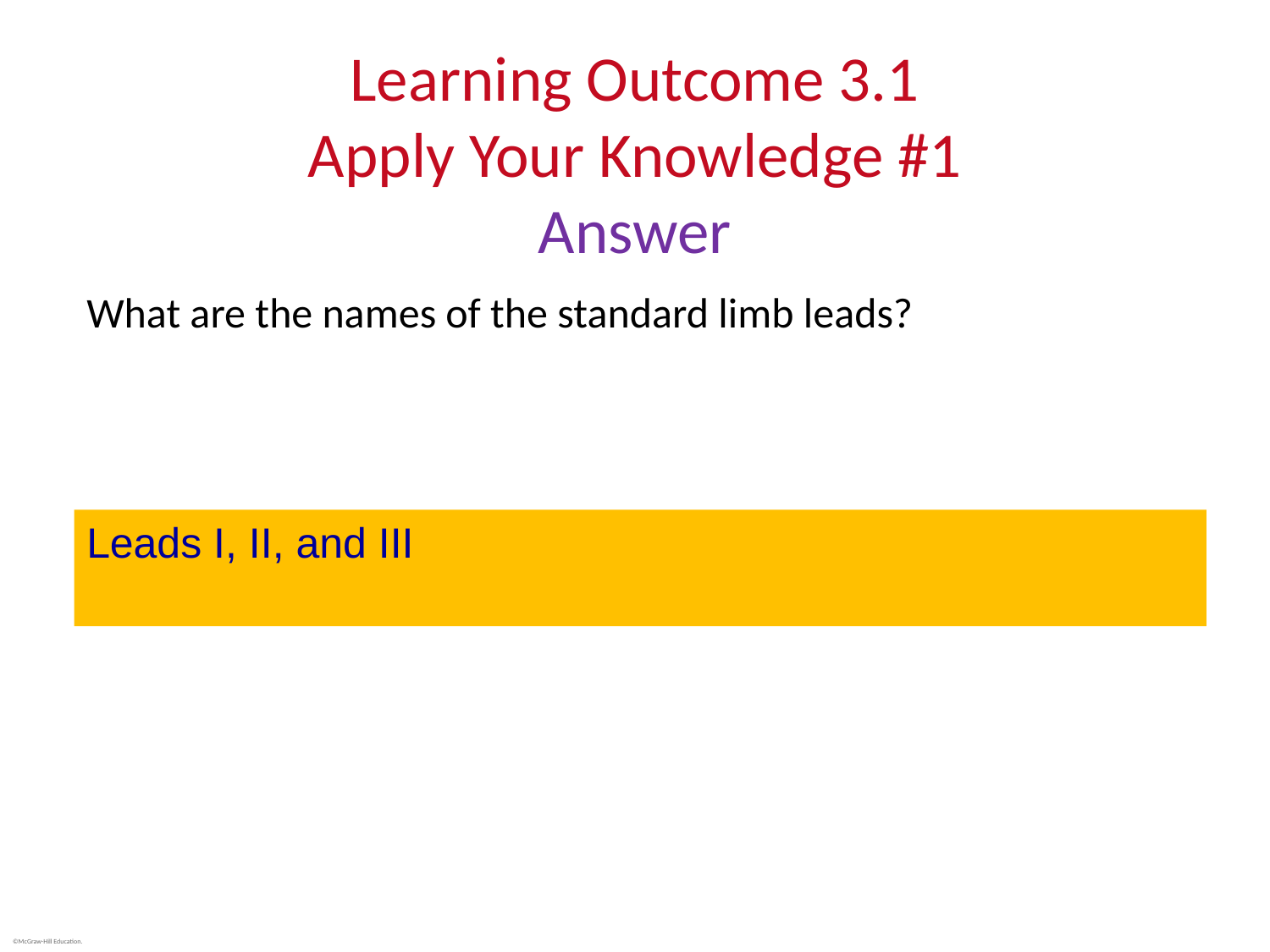

# Learning Outcome 3.1 Apply Your Knowledge #1 Answer
What are the names of the standard limb leads?
Leads I, II, and III